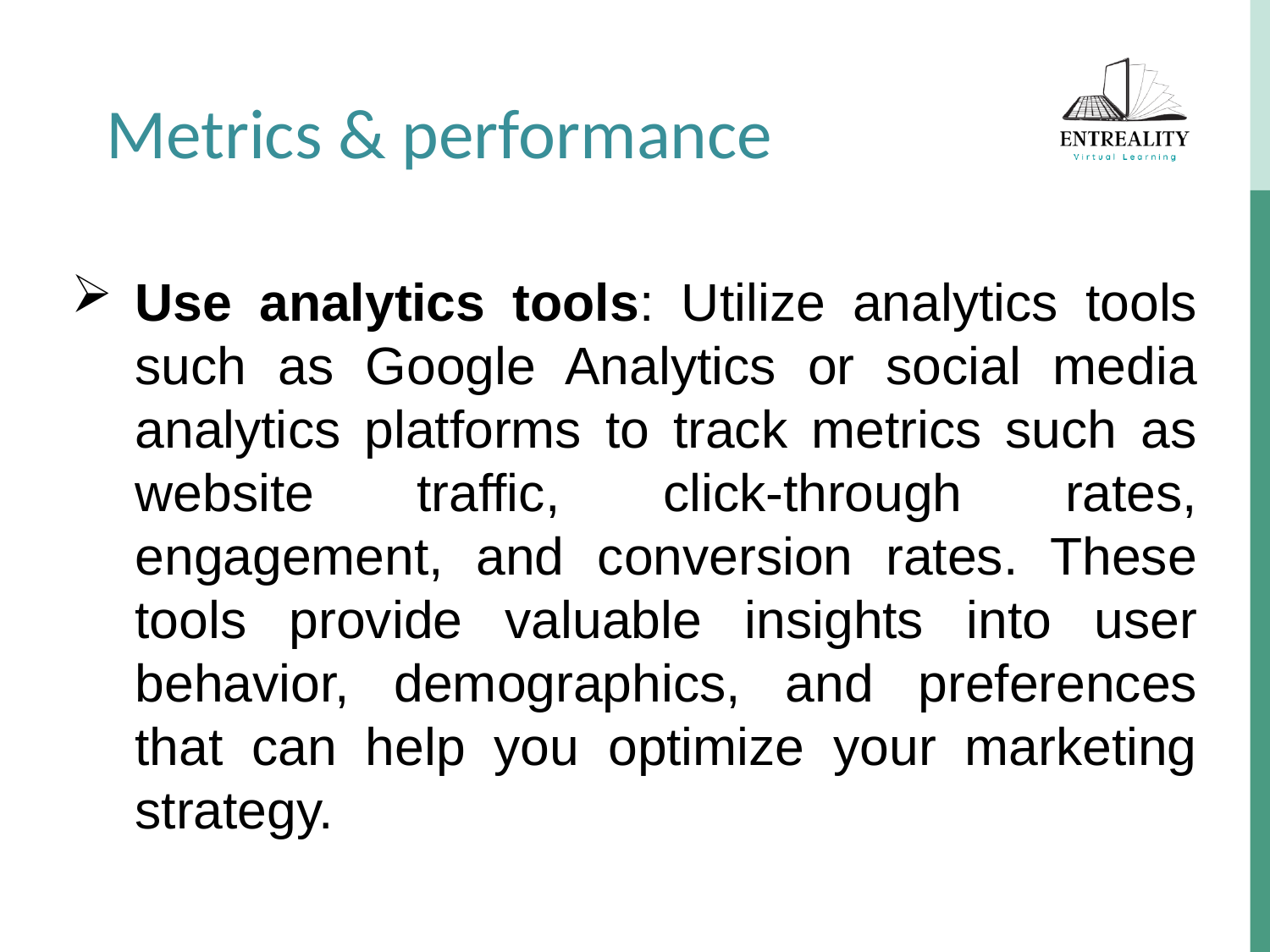

Metrics & performance

Use analytics tools: Utilize analytics tools such as Google Analytics or social media analytics platforms to track metrics such as website traffic, click-through rates, engagement, and conversion rates. These tools provide valuable insights into user behavior, demographics, and preferences that can help you optimize your marketing strategy.